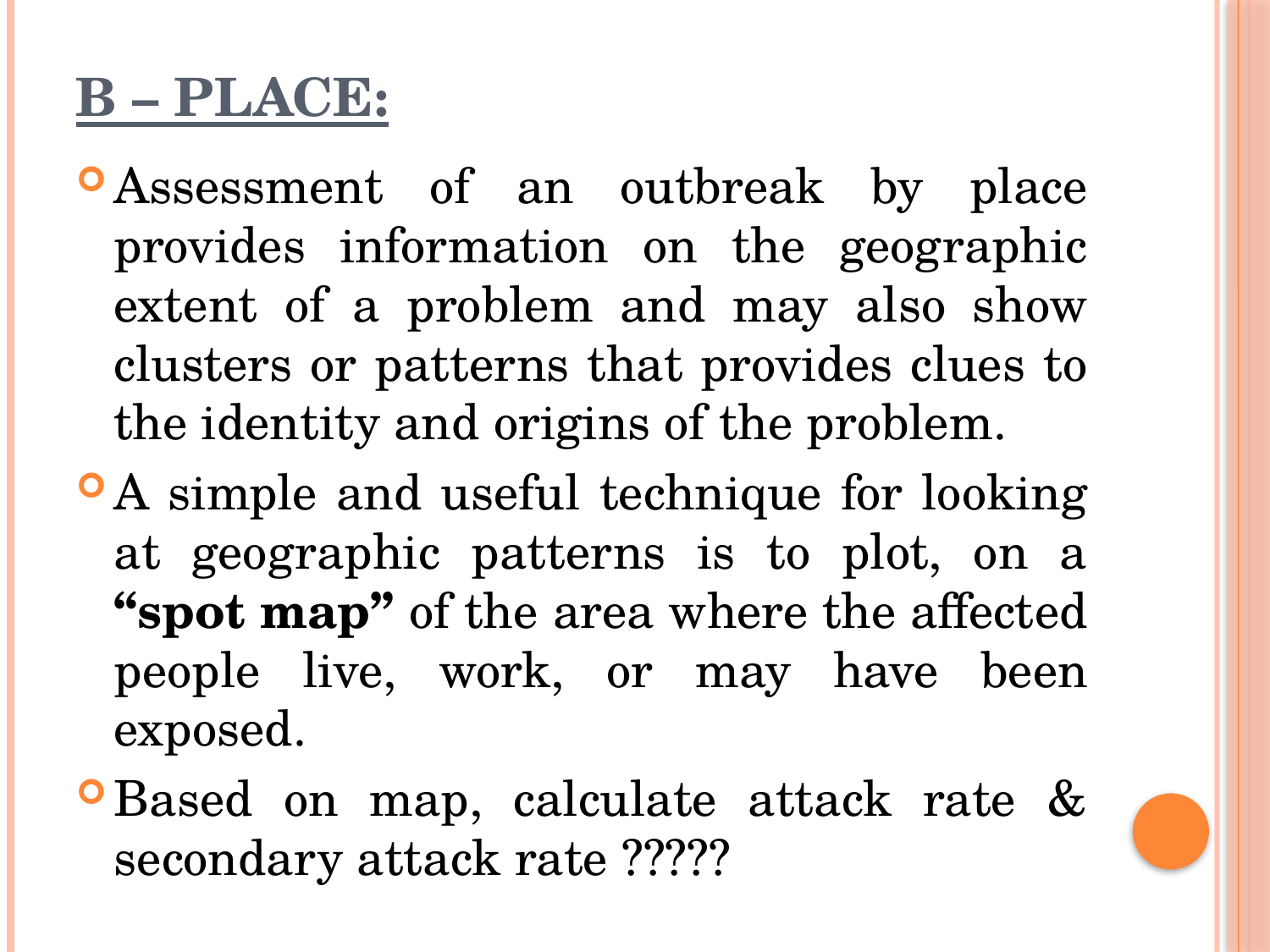

# B – Place:
Assessment of an outbreak by place provides information on the geographic extent of a problem and may also show clusters or patterns that provides clues to the identity and origins of the problem.
A simple and useful technique for looking at geographic patterns is to plot, on a “spot map” of the area where the affected people live, work, or may have been exposed.
Based on map, calculate attack rate & secondary attack rate ?????